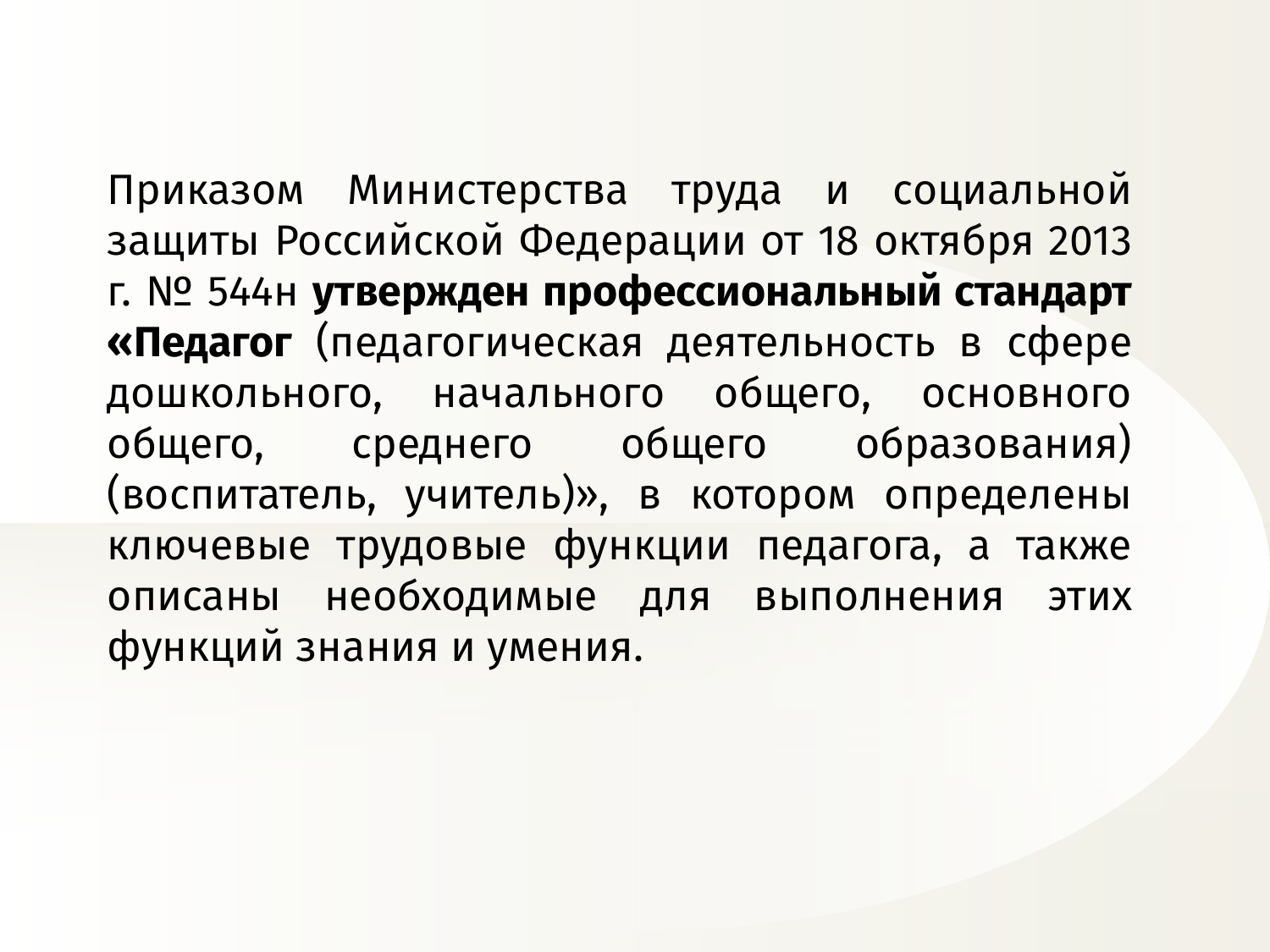

Приказом Министерства труда и социальной защиты Российской Федерации от 18 октября 2013 г. № 544н утвержден профессиональный стандарт «Педагог (педагогическая деятельность в сфере дошкольного, начального общего, основного общего, среднего общего образования) (воспитатель, учитель)», в котором определены ключевые трудовые функции педагога, а также описаны необходимые для выполнения этих функций знания и умения.